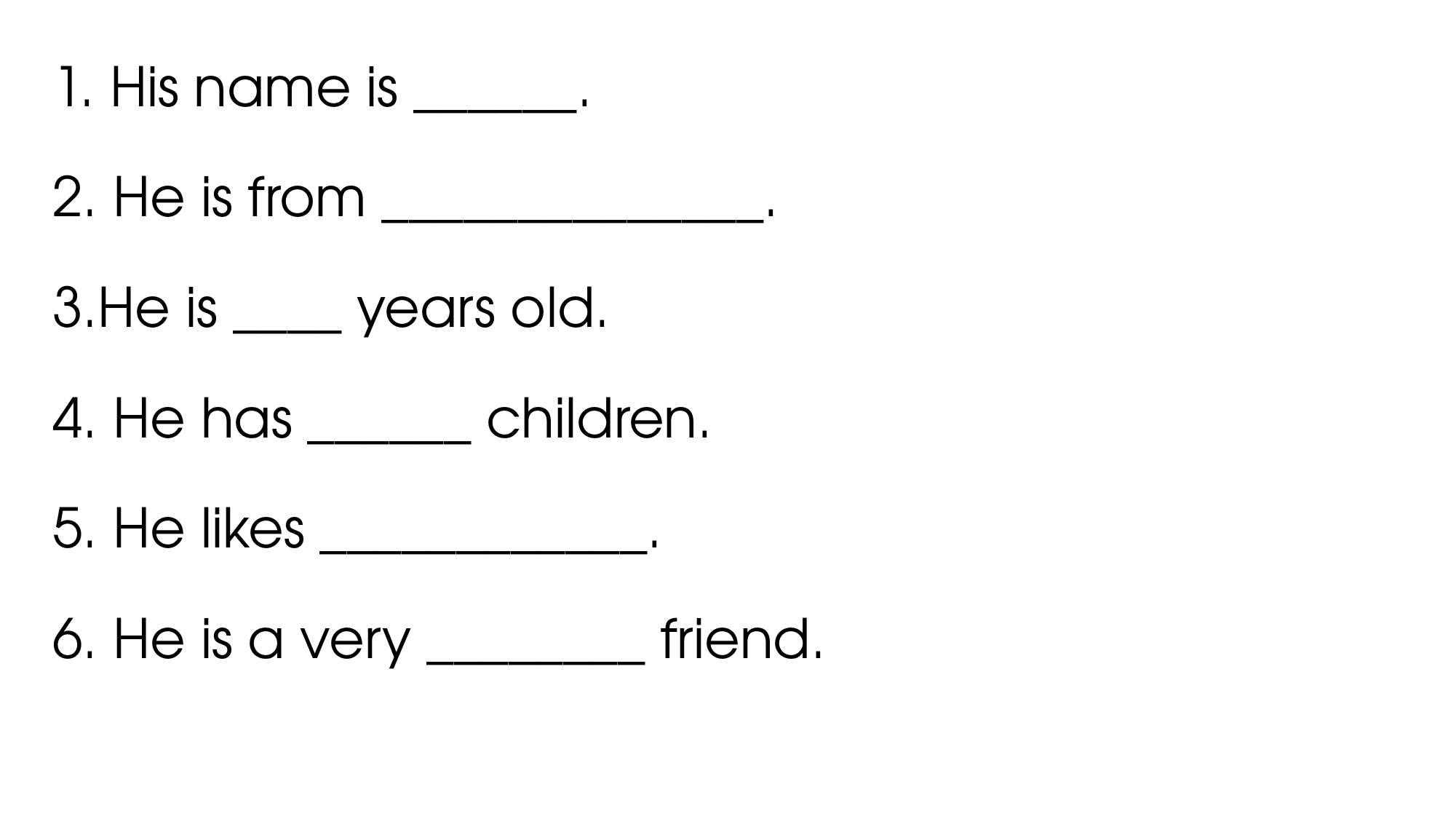

His name is ______.
 He is from ______________.
He is ____ years old.
 He has ______ children.
 He likes ____________.
 He is a very ________ friend.